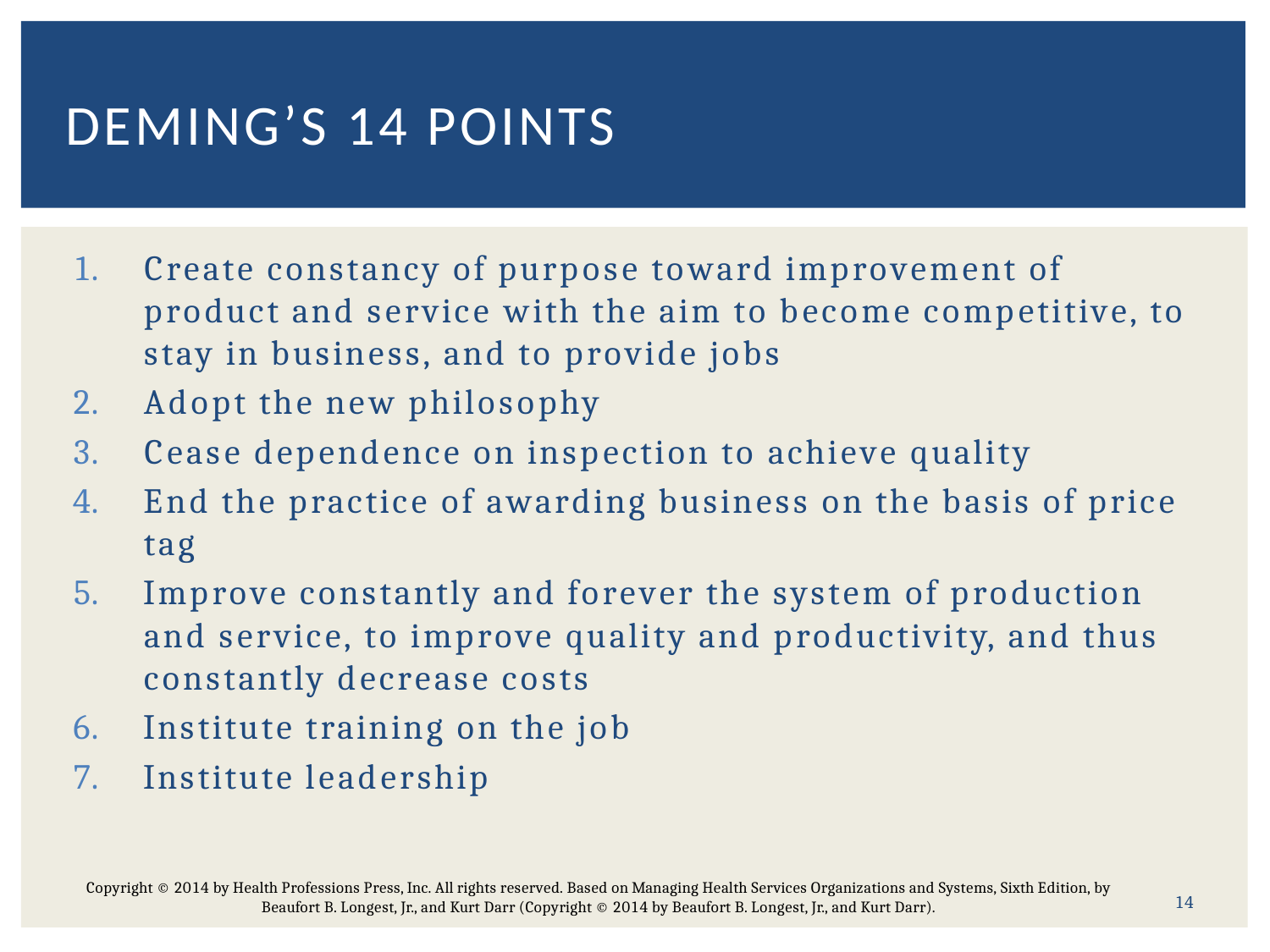

# Deming’s 14 points
Create constancy of purpose toward improvement of product and service with the aim to become competitive, to stay in business, and to provide jobs
Adopt the new philosophy
Cease dependence on inspection to achieve quality
End the practice of awarding business on the basis of price tag
Improve constantly and forever the system of production and service, to improve quality and productivity, and thus constantly decrease costs
Institute training on the job
Institute leadership
14